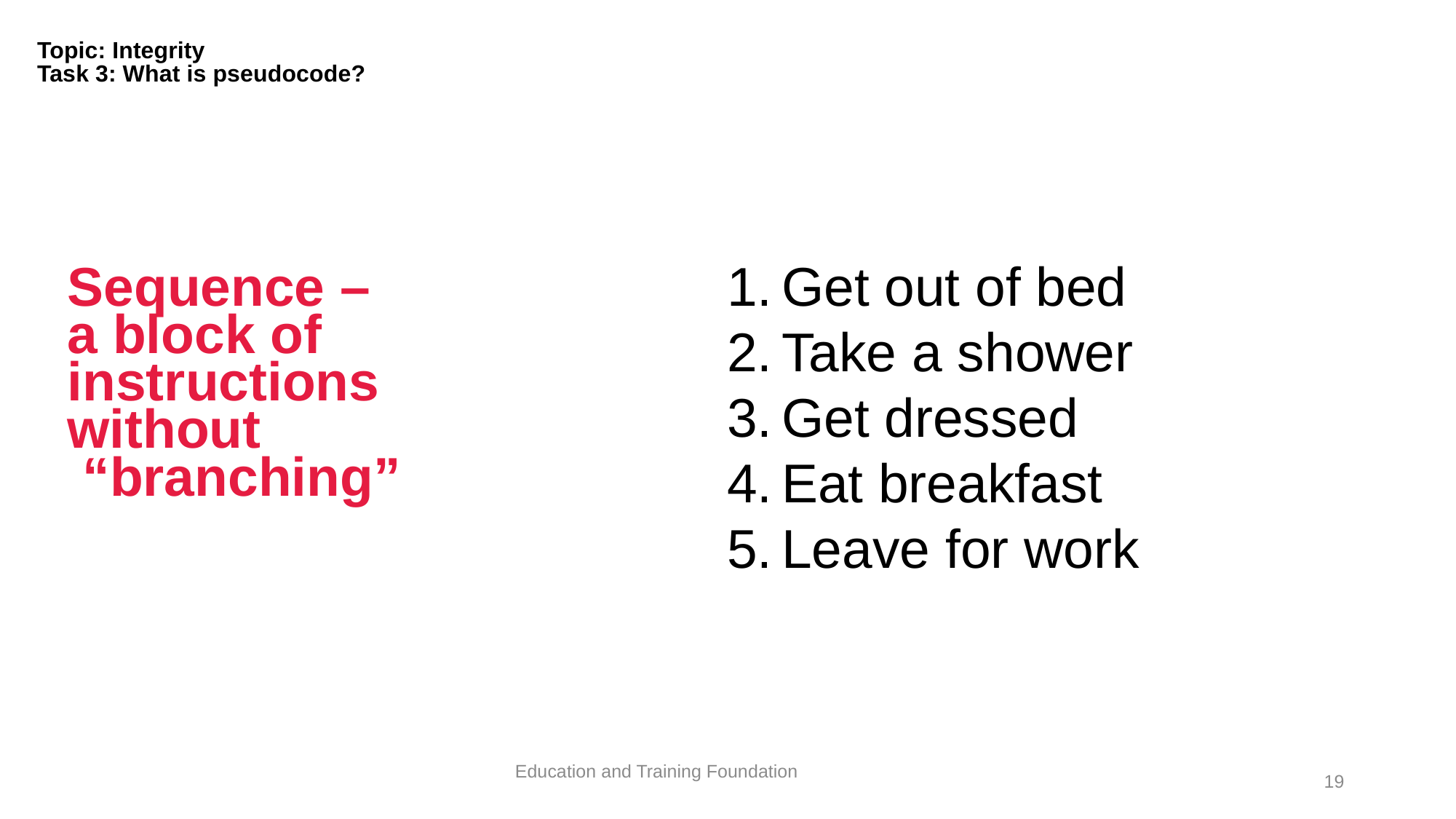

# Topic: Integrity Task 3: What is pseudocode?

Sequence –
a block of
instructions
without
 “branching”

Get out of bed
Take a shower
Get dressed
Eat breakfast
Leave for work
Education and Training Foundation
19